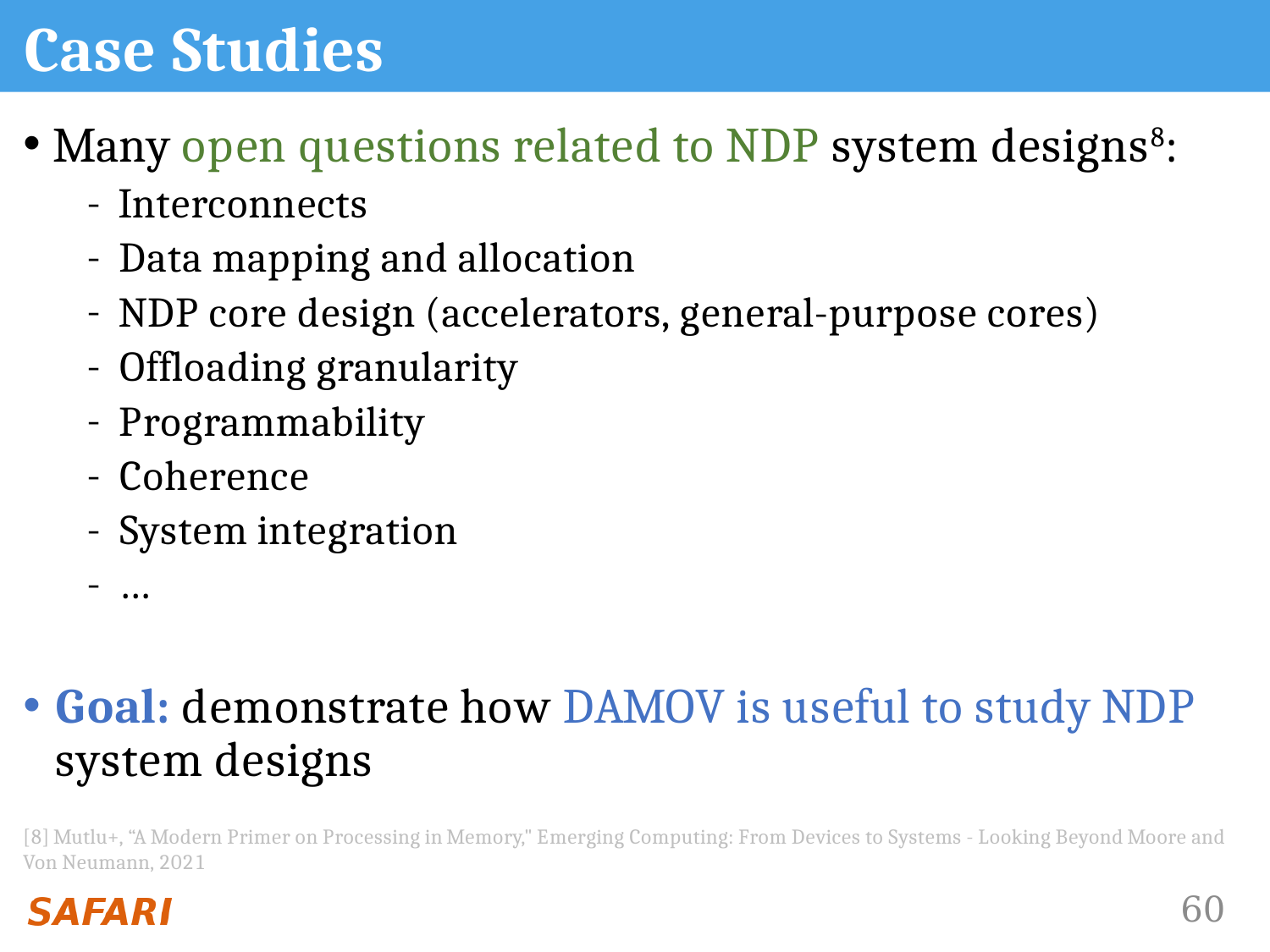

# Case Studies
Many open questions related to NDP system designs8:
Interconnects
Data mapping and allocation
NDP core design (accelerators, general-purpose cores)
Offloading granularity
Programmability
Coherence
System integration
…

Goal: demonstrate how DAMOV is useful to study NDP system designs

[8] Mutlu+, “A Modern Primer on Processing in Memory," Emerging Computing: From Devices to Systems - Looking Beyond Moore and Von Neumann, 2021
60